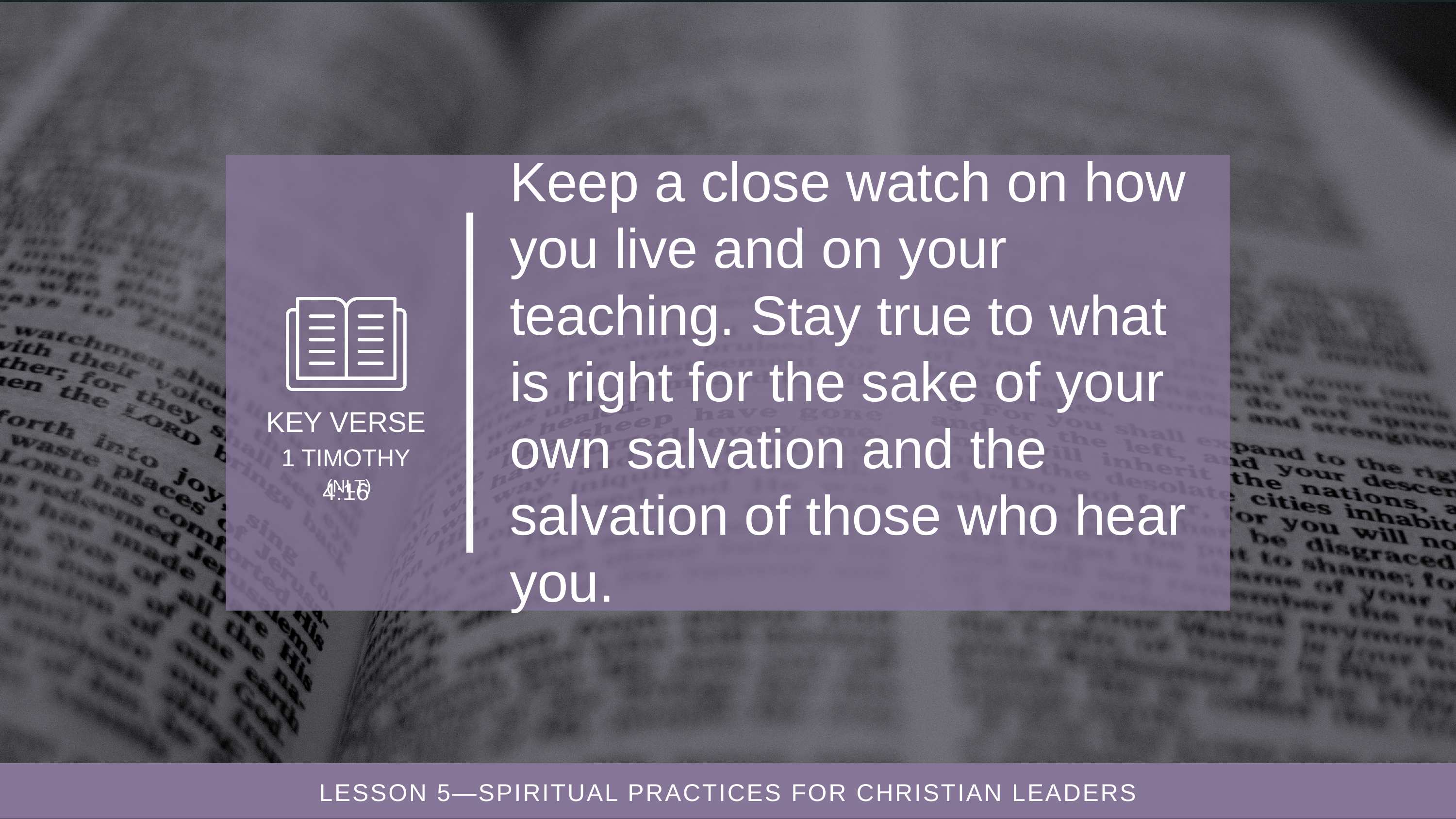

Keep a close watch on how you live and on your teaching. Stay true to what is right for the sake of your own salvation and the salvation of those who hear you.
(NLT)